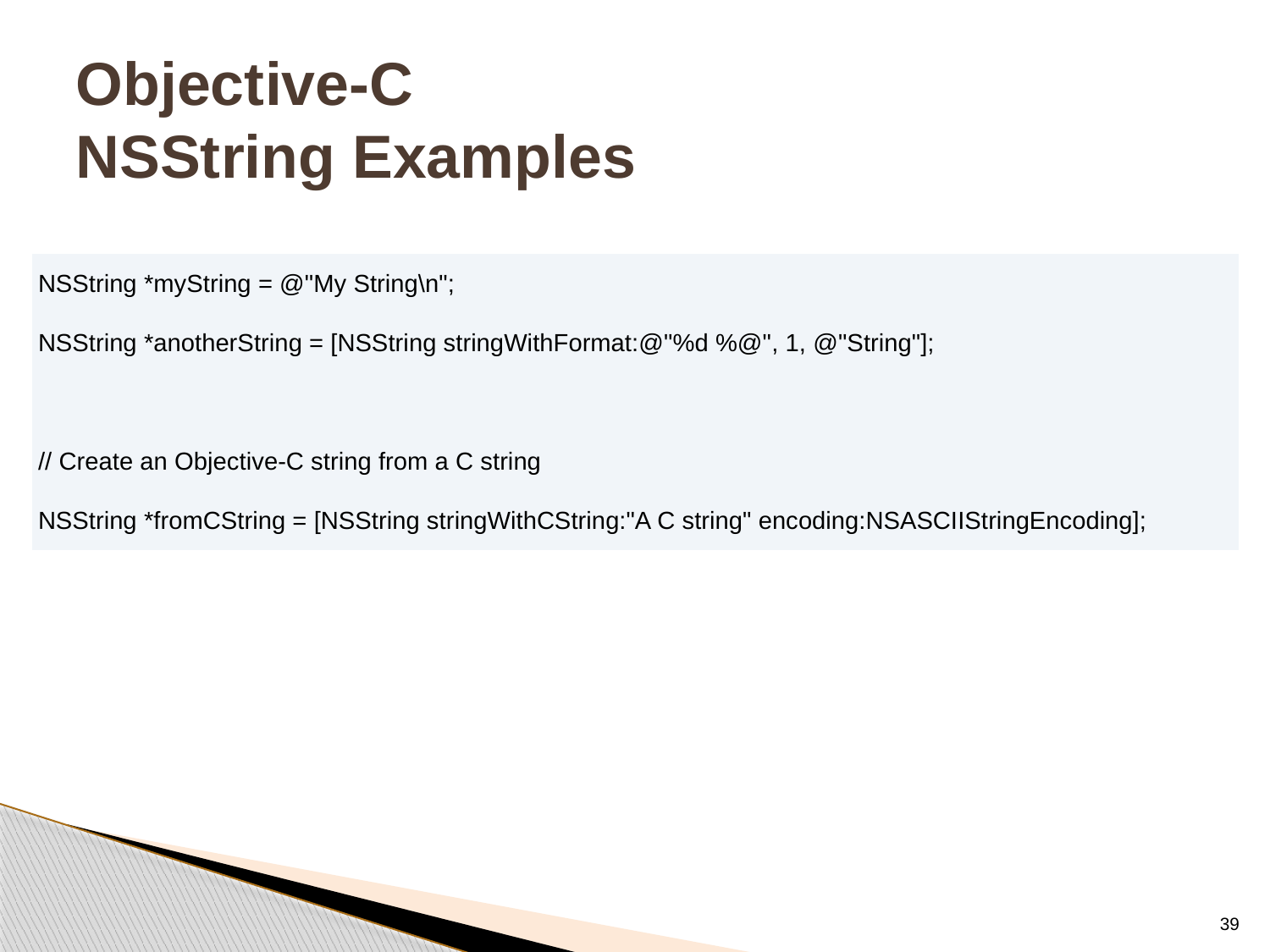

# Objective-C NSString Examples
| NSString \*myString = @"My String\n"; |
| --- |
| NSString \*anotherString = [NSString stringWithFormat:@"%d %@", 1, @"String"]; |
|  |
| // Create an Objective-C string from a C string |
| NSString \*fromCString = [NSString stringWithCString:"A C string" encoding:NSASCIIStringEncoding]; |
39